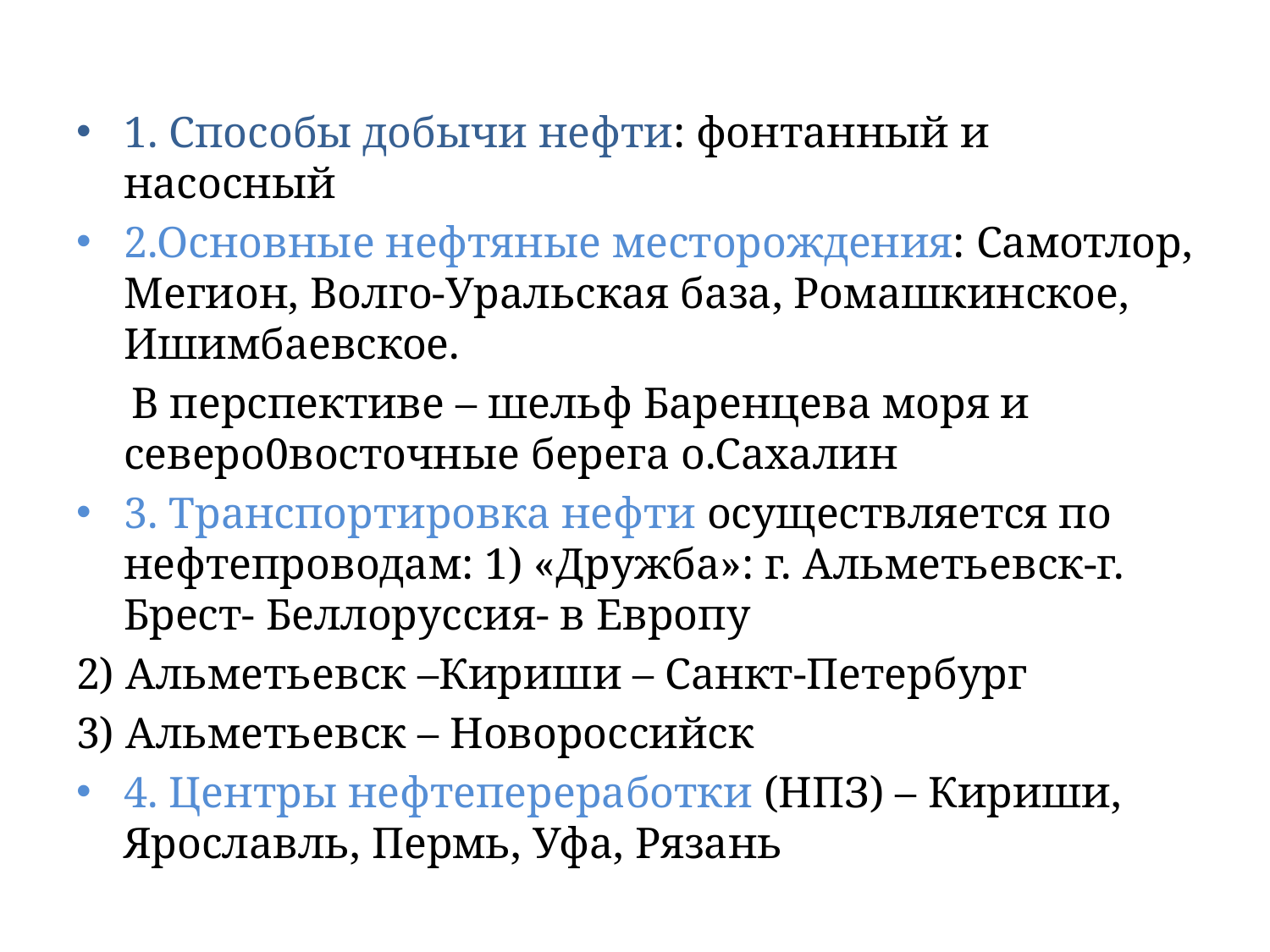

#
1. Способы добычи нефти: фонтанный и насосный
2.Основные нефтяные месторождения: Самотлор, Мегион, Волго-Уральская база, Ромашкинское, Ишимбаевское.
     В перспективе – шельф Баренцева моря и северо0восточные берега о.Сахалин
3. Транспортировка нефти осуществляется по нефтепроводам: 1) «Дружба»: г. Альметьевск-г. Брест- Беллоруссия- в Европу
2) Альметьевск –Кириши – Санкт-Петербург
3) Альметьевск – Новороссийск
4. Центры нефтепереработки (НПЗ) – Кириши, Ярославль, Пермь, Уфа, Рязань